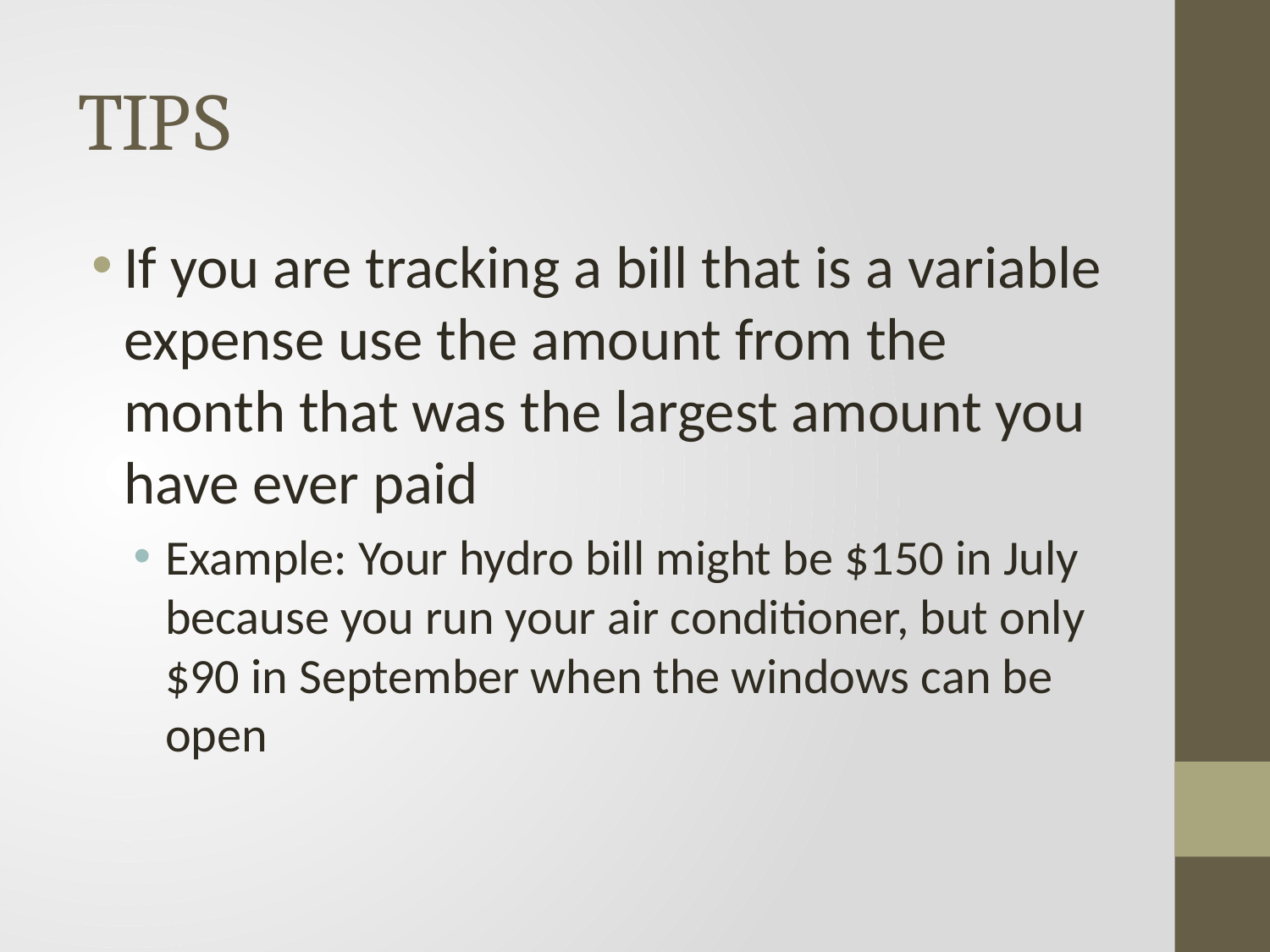

# TIPS
If you are tracking a bill that is a variable expense use the amount from the month that was the largest amount you have ever paid
Example: Your hydro bill might be $150 in July because you run your air conditioner, but only $90 in September when the windows can be open